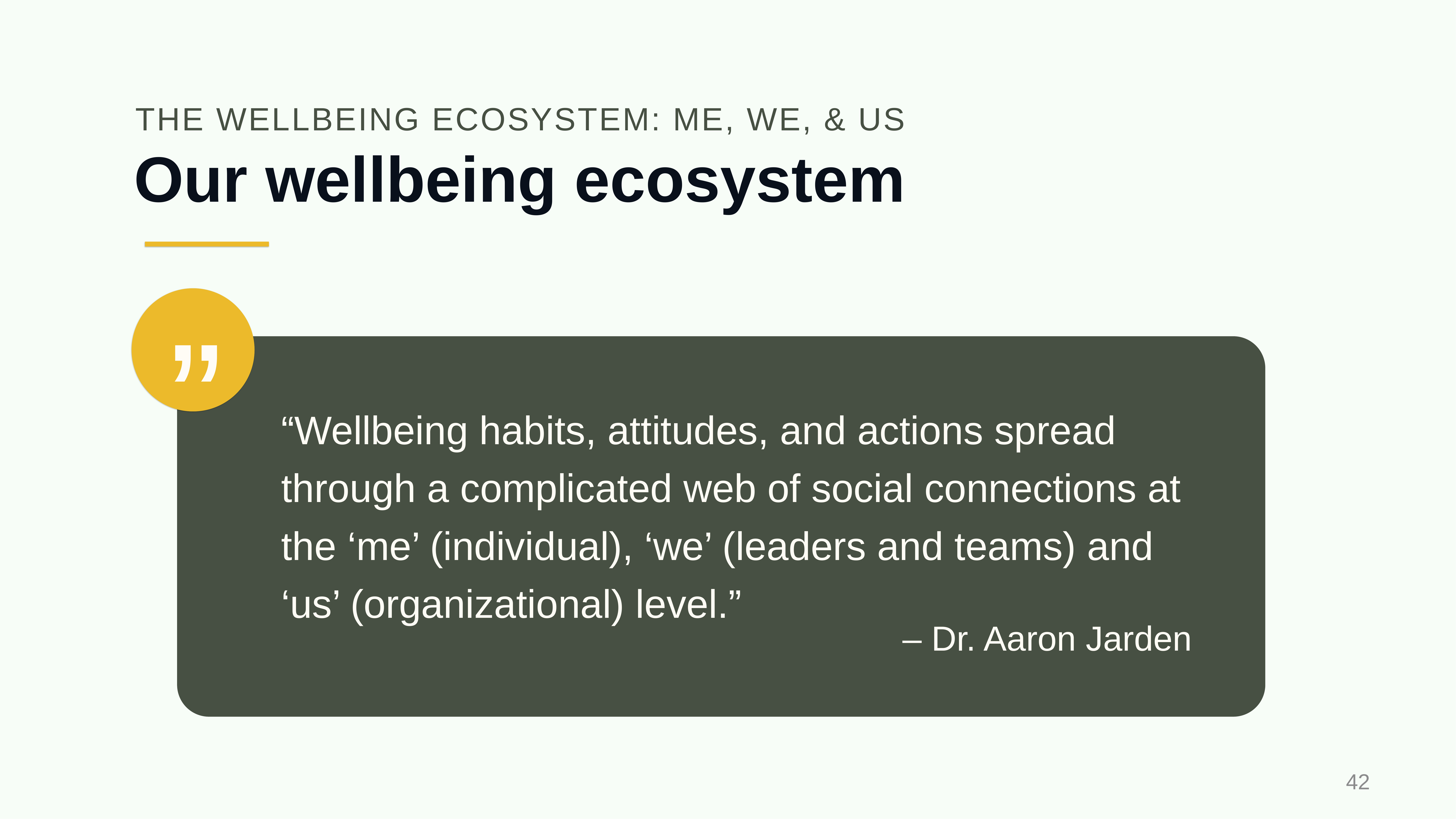

THE WELLBEING ECOSYSTEM: ME, WE, & US
# Our wellbeing ecosystem

”

“Wellbeing habits, attitudes, and actions spread through a complicated web of social connections at the ‘me’ (individual), ‘we’ (leaders and teams) and ‘us’ (organizational) level.”
– Dr. Aaron Jarden
42